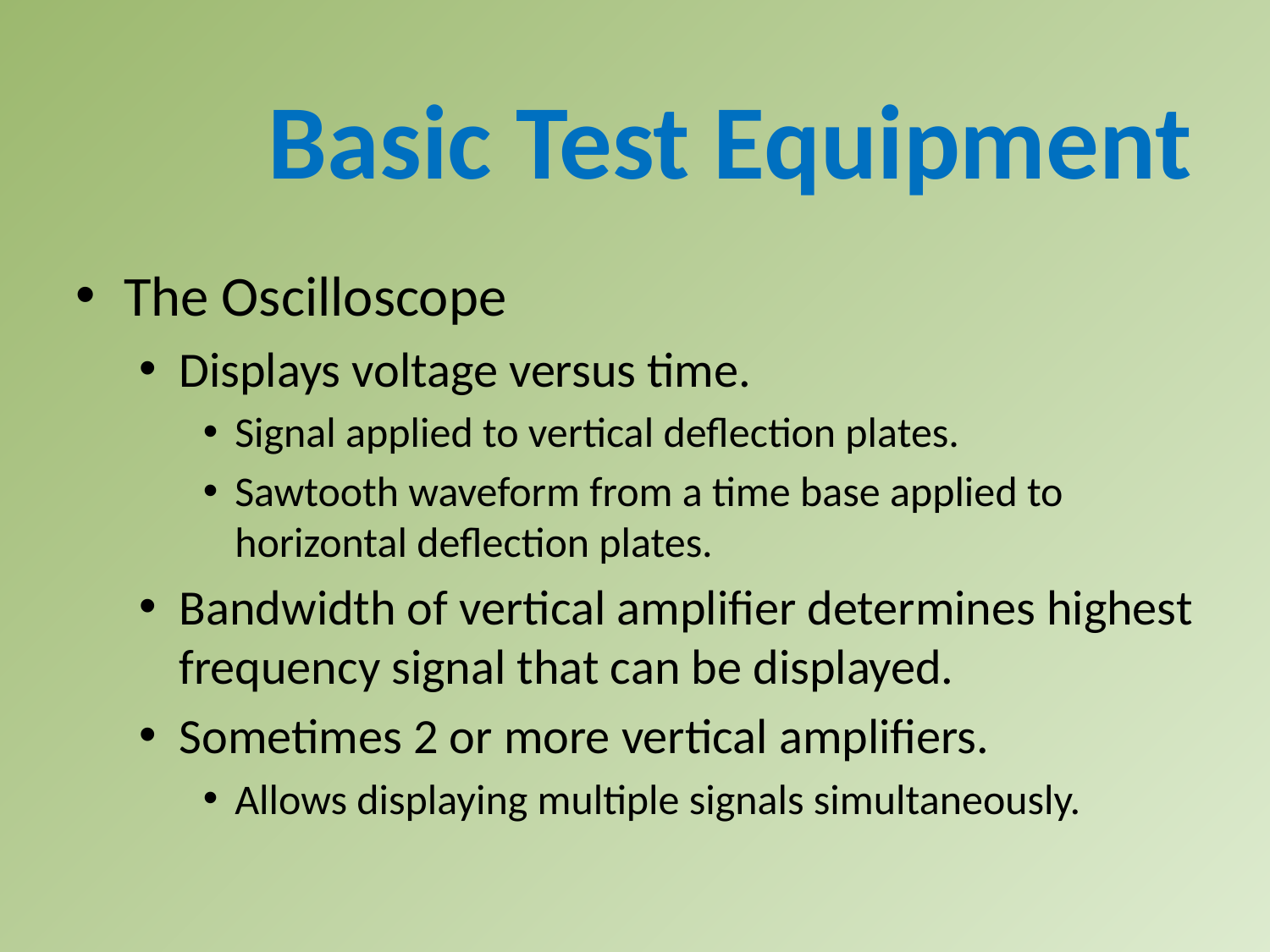

Basic Test Equipment
The Oscilloscope
Displays voltage versus time.
Signal applied to vertical deflection plates.
Sawtooth waveform from a time base applied to horizontal deflection plates.
Bandwidth of vertical amplifier determines highest frequency signal that can be displayed.
Sometimes 2 or more vertical amplifiers.
Allows displaying multiple signals simultaneously.